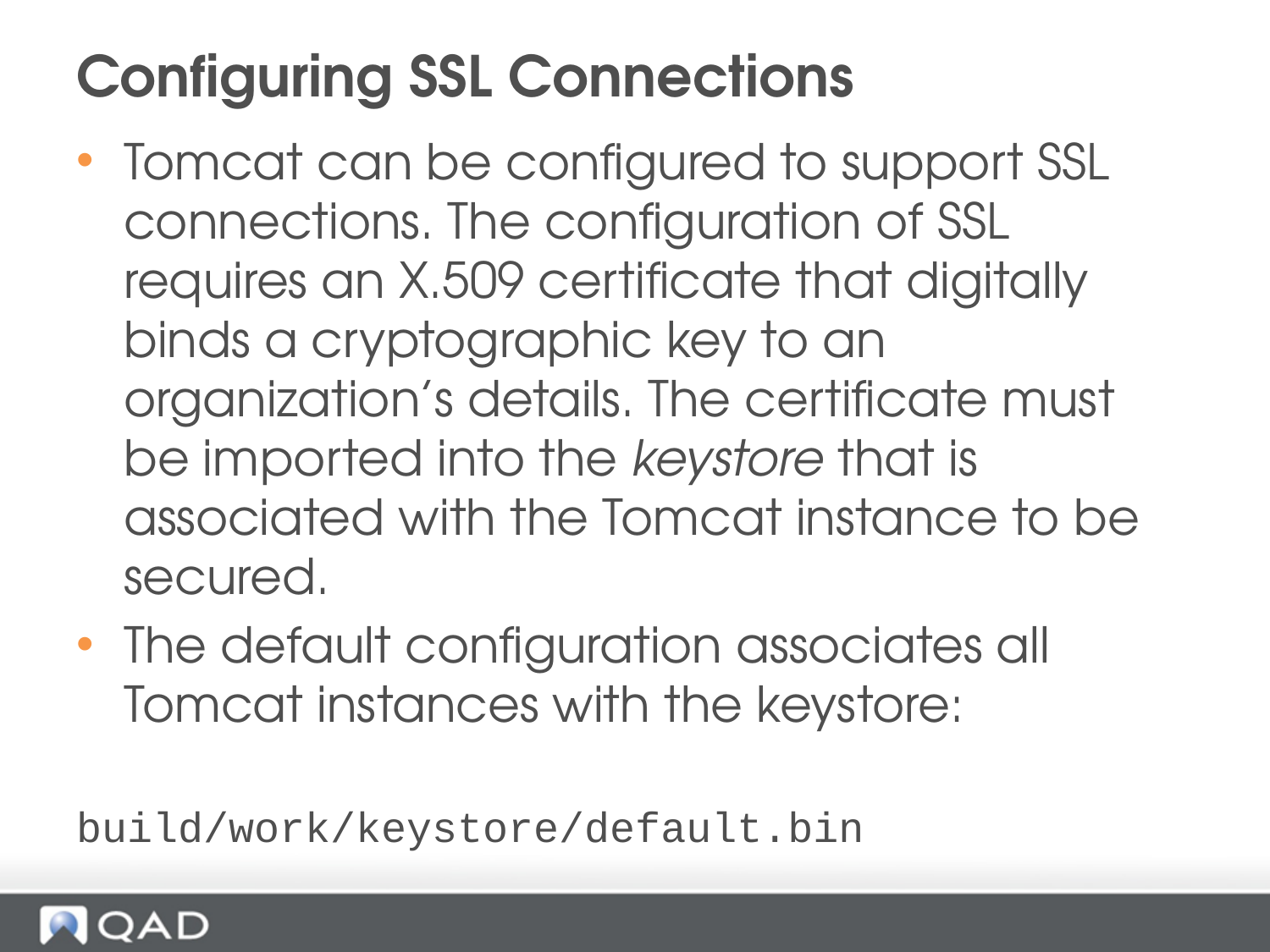

# Configuring SSL Connections
Tomcat can be configured to support SSL connections. The configuration of SSL requires an X.509 certificate that digitally binds a cryptographic key to an organization’s details. The certificate must be imported into the keystore that is associated with the Tomcat instance to be secured.
The default configuration associates all Tomcat instances with the keystore:

build/work/keystore/default.bin